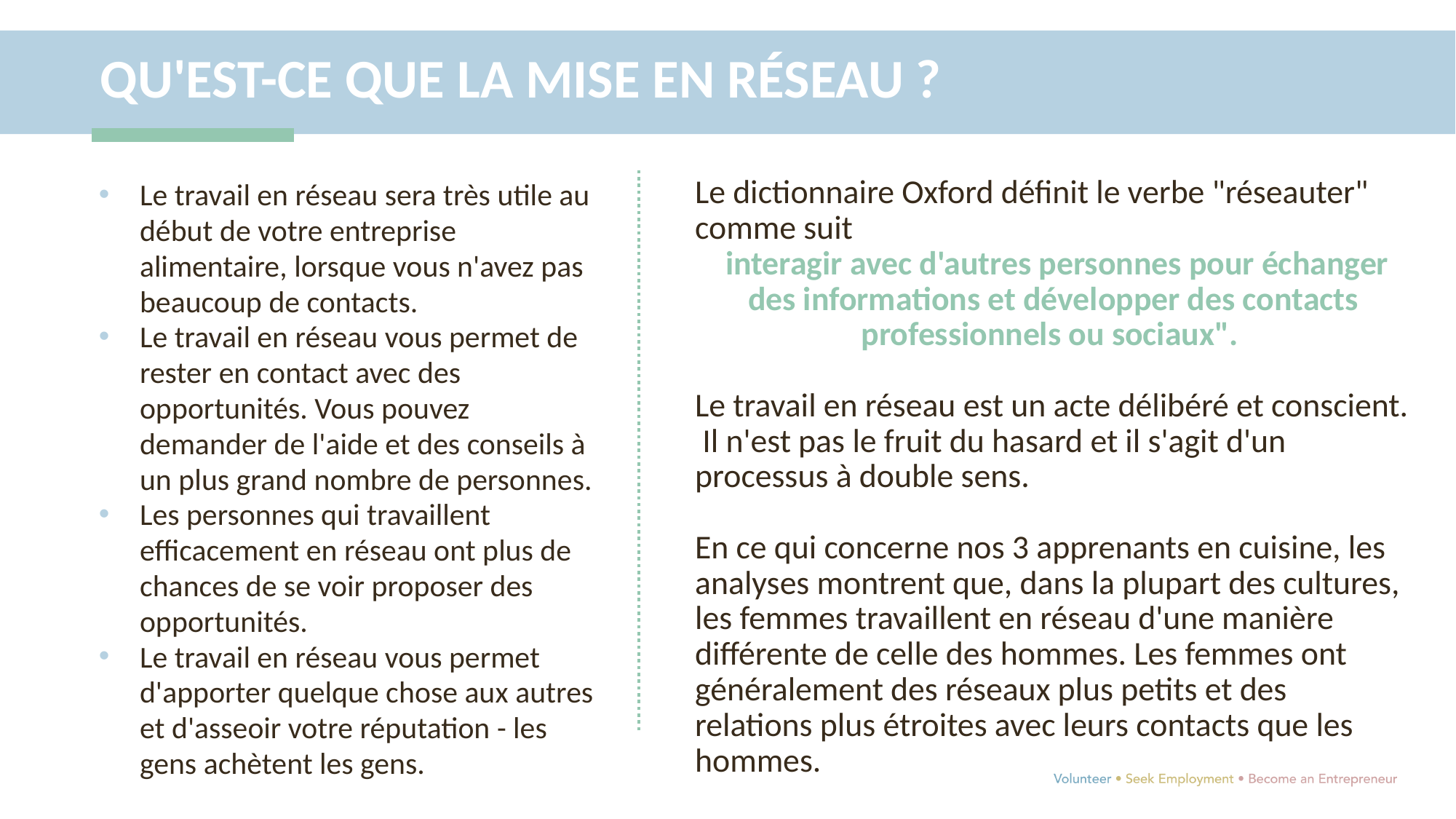

QU'EST-CE QUE LA MISE EN RÉSEAU ?
Le dictionnaire Oxford définit le verbe "réseauter" comme suit
 interagir avec d'autres personnes pour échanger des informations et développer des contacts professionnels ou sociaux".

Le travail en réseau est un acte délibéré et conscient.  Il n'est pas le fruit du hasard et il s'agit d'un processus à double sens.

En ce qui concerne nos 3 apprenants en cuisine, les analyses montrent que, dans la plupart des cultures, les femmes travaillent en réseau d'une manière différente de celle des hommes. Les femmes ont généralement des réseaux plus petits et des relations plus étroites avec leurs contacts que les hommes.

Le travail en réseau sera très utile au début de votre entreprise alimentaire, lorsque vous n'avez pas beaucoup de contacts.
Le travail en réseau vous permet de rester en contact avec des opportunités. Vous pouvez demander de l'aide et des conseils à un plus grand nombre de personnes.
Les personnes qui travaillent efficacement en réseau ont plus de chances de se voir proposer des opportunités.
Le travail en réseau vous permet d'apporter quelque chose aux autres et d'asseoir votre réputation - les gens achètent les gens.